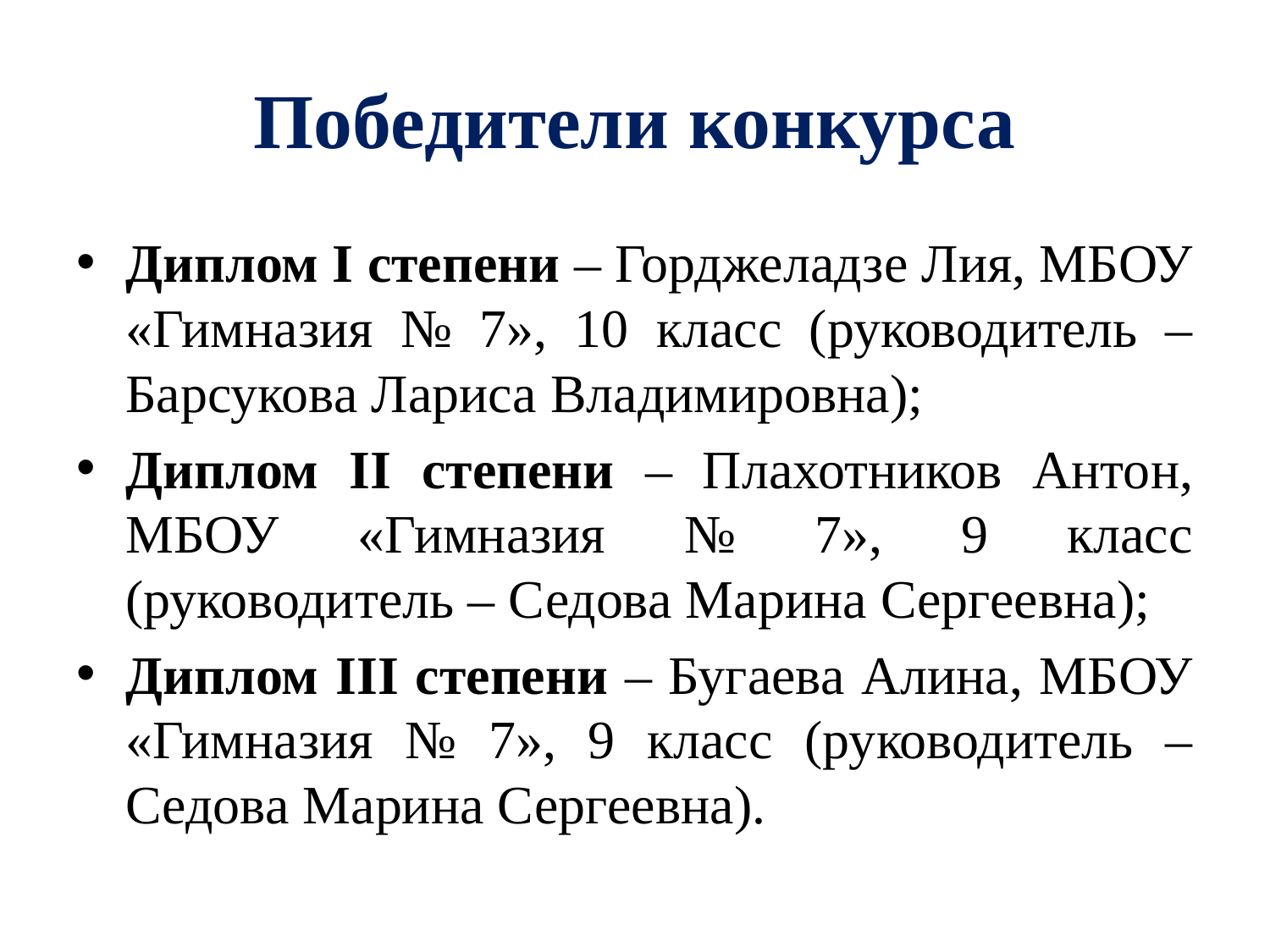

# Победители конкурса
Диплом I степени – Горджеладзе Лия, МБОУ «Гимназия № 7», 10 класс (руководитель – Барсукова Лариса Владимировна);
Диплом II степени – Плахотников Антон, МБОУ «Гимназия № 7», 9 класс (руководитель – Седова Марина Сергеевна);
Диплом III степени – Бугаева Алина, МБОУ «Гимназия № 7», 9 класс (руководитель – Седова Марина Сергеевна).